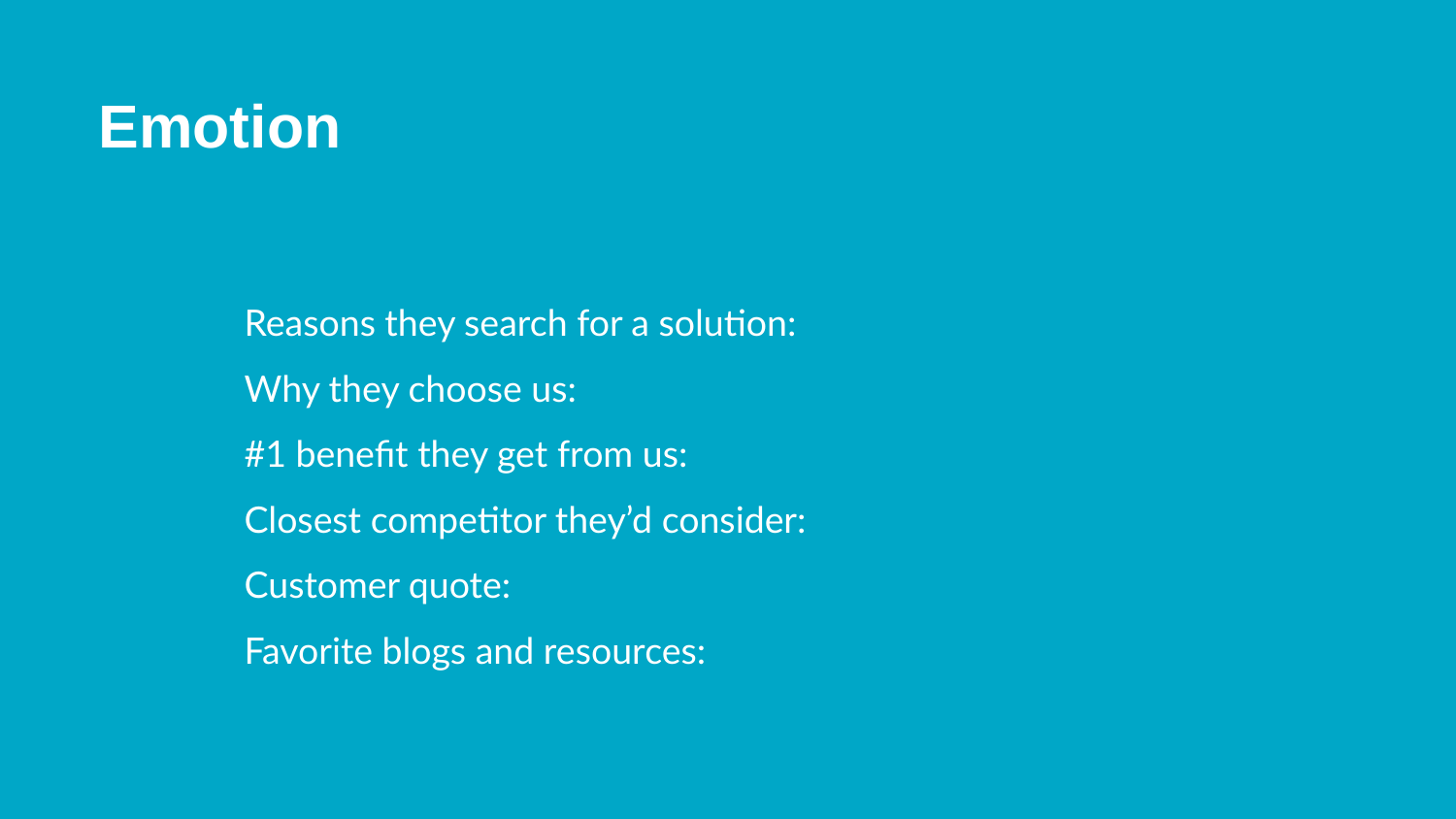

Emotion
Reasons they search for a solution:
Why they choose us:
#1 benefit they get from us:
Closest competitor they’d consider:
Customer quote:
Favorite blogs and resources: